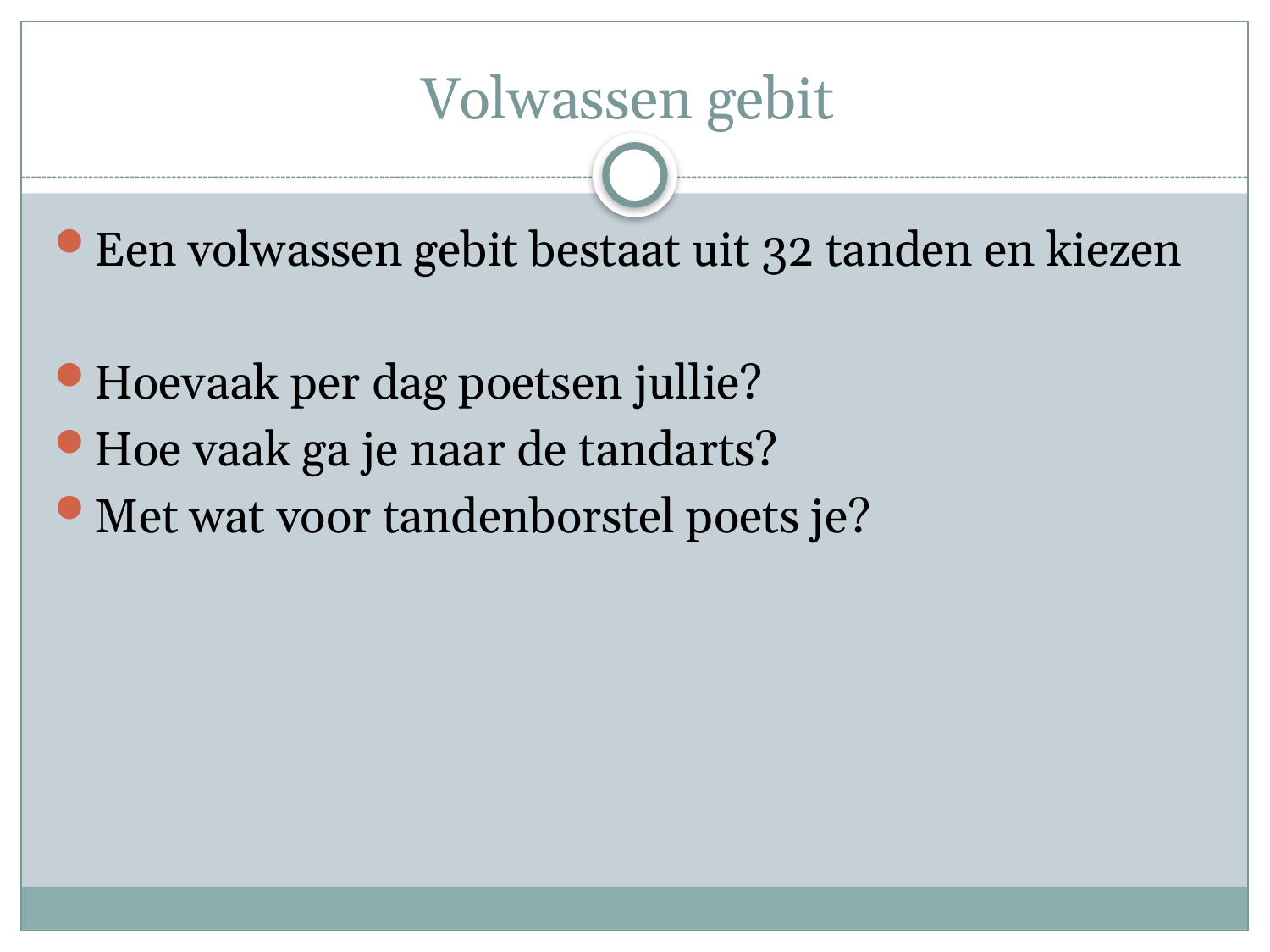

# Volwassen gebit
Een volwassen gebit bestaat uit 32 tanden en kiezen

Hoevaak per dag poetsen jullie?
Hoe vaak ga je naar de tandarts?
Met wat voor tandenborstel poets je?